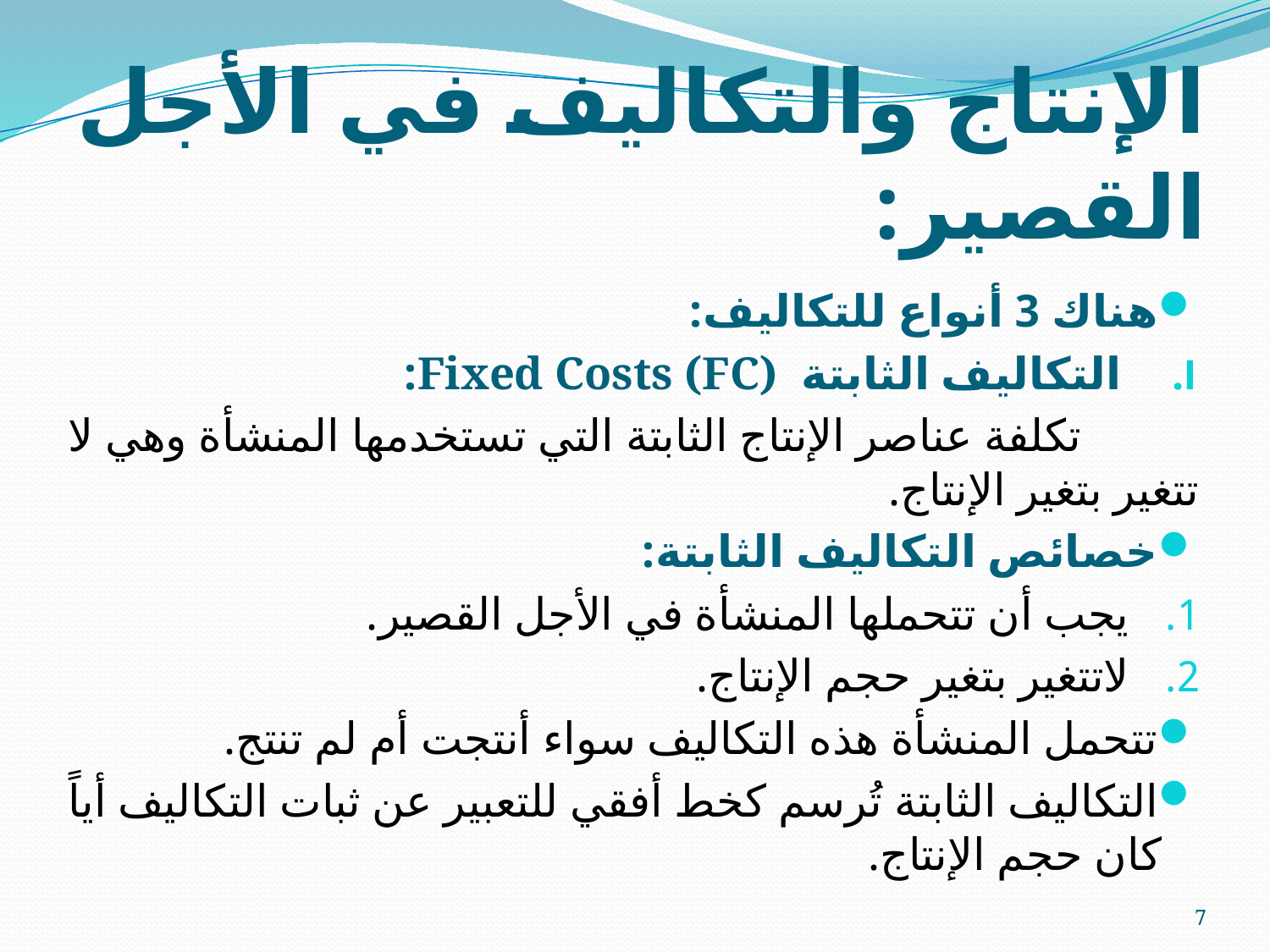

# الإنتاج والتكاليف في الأجل القصير:
هناك 3 أنواع للتكاليف:
التكاليف الثابتة  Fixed Costs (FC):
          تكلفة عناصر الإنتاج الثابتة التي تستخدمها المنشأة وهي لا تتغير بتغير الإنتاج.
خصائص التكاليف الثابتة:
يجب أن تتحملها المنشأة في الأجل القصير.
لاتتغير بتغير حجم الإنتاج.
تتحمل المنشأة هذه التكاليف سواء أنتجت أم لم تنتج.
التكاليف الثابتة تُرسم كخط أفقي للتعبير عن ثبات التكاليف أياً كان حجم الإنتاج.
7